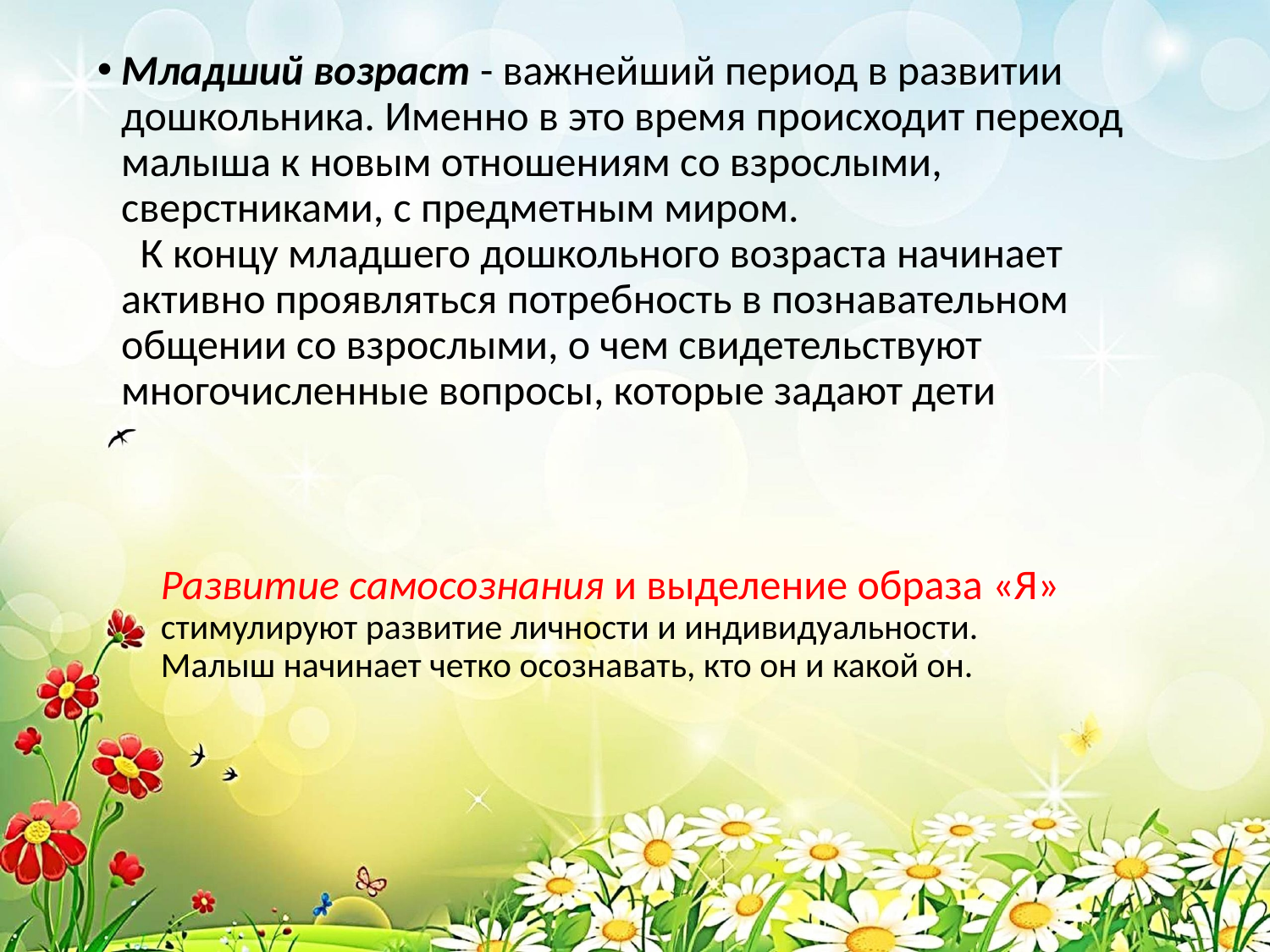

Младший возраст - важнейший период в развитии дошкольника. Именно в это время происходит переход малыша к новым отношениям со взрослыми, сверстниками, с предметным миром.
  К концу младшего дошкольного возраста начинает активно проявляться потребность в познавательном общении со взрослыми, о чем свидетельствуют многочисленные вопросы, которые задают дети

# Развитие самосознания и выделение образа «Я» стимулируют развитие личности и индивидуальности. Малыш начинает четко осознавать, кто он и какой он.